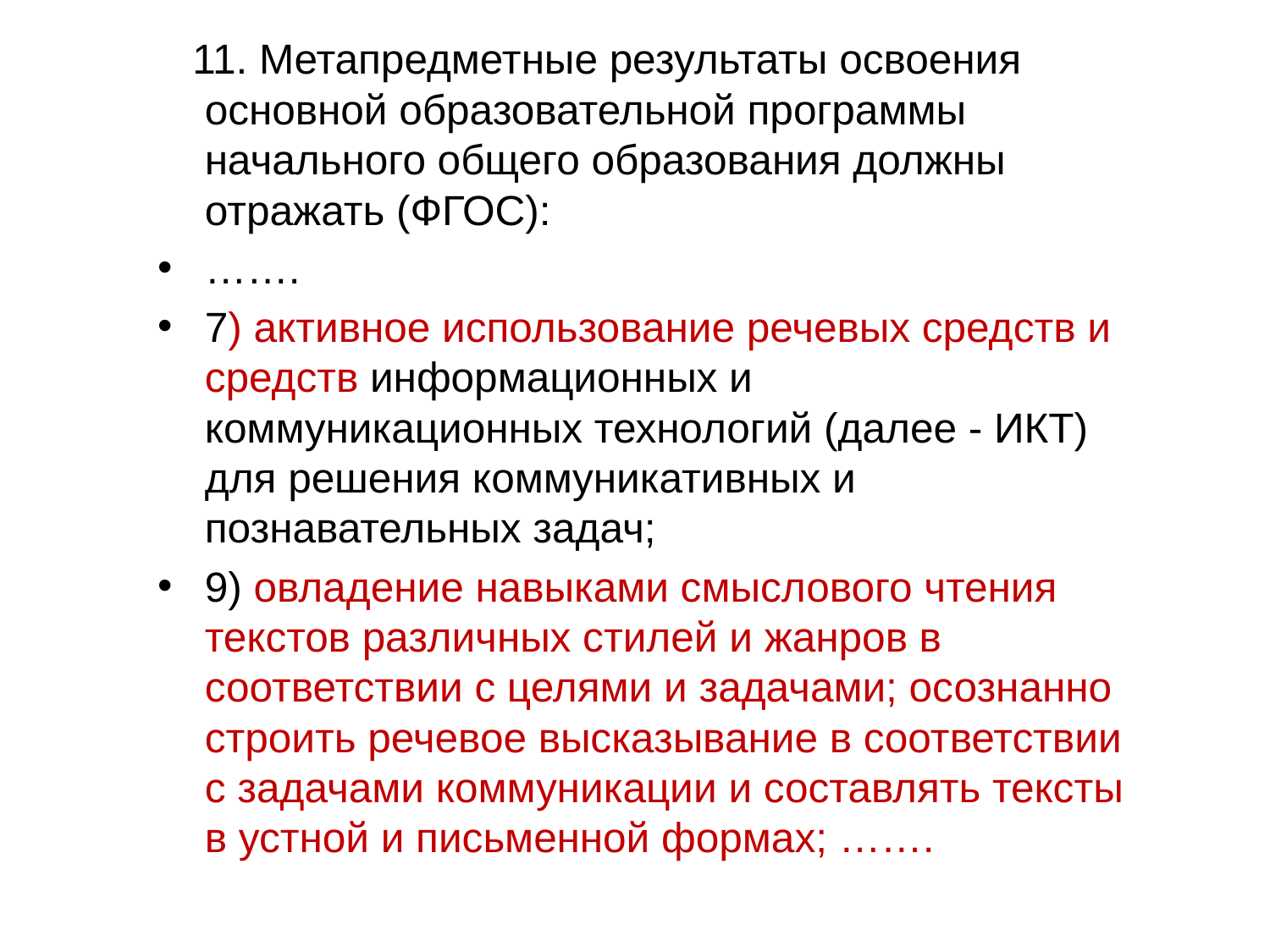

11. Метапредметные результаты освоения основной образовательной программы начального общего образования должны отражать (ФГОС):
…….
7) активное использование речевых средств и средств информационных и коммуникационных технологий (далее - ИКТ) для решения коммуникативных и познавательных задач;
9) овладение навыками смыслового чтения текстов различных стилей и жанров в соответствии с целями и задачами; осознанно строить речевое высказывание в соответствии с задачами коммуникации и составлять тексты в устной и письменной формах; …….